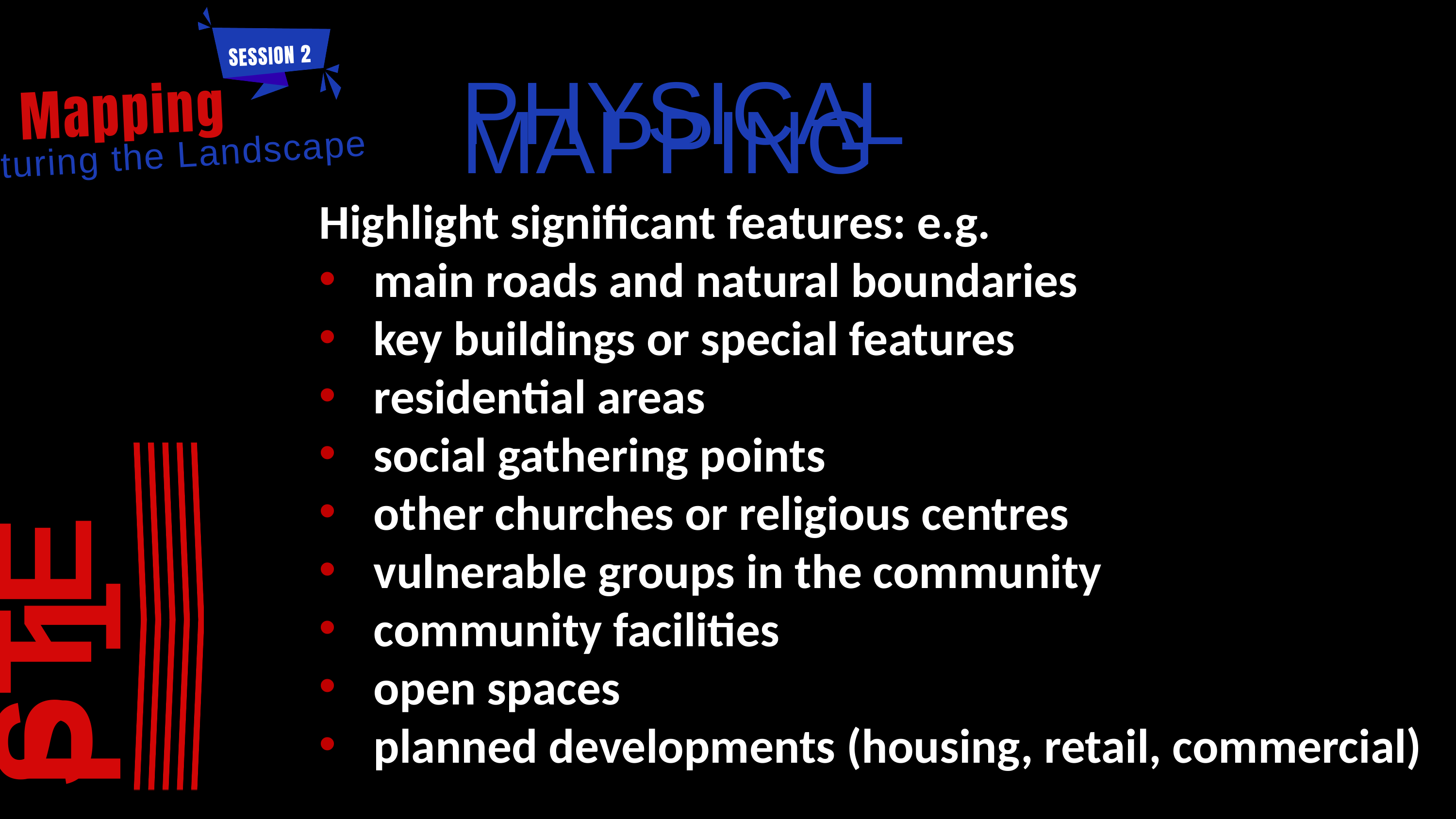

SESSION 2

SESSION 2
Mapping
WHERE ARE THE PEOPLE?
Picturing the Landscape
PHYSICAL MAPPING
Highlight significant features: e.g.
main roads and natural boundaries
key buildings or special features
residential areas
social gathering points
other churches or religious centres
vulnerable groups in the community
community facilities
open spaces
planned developments (housing, retail, commercial)

STEP 1

STEP 2